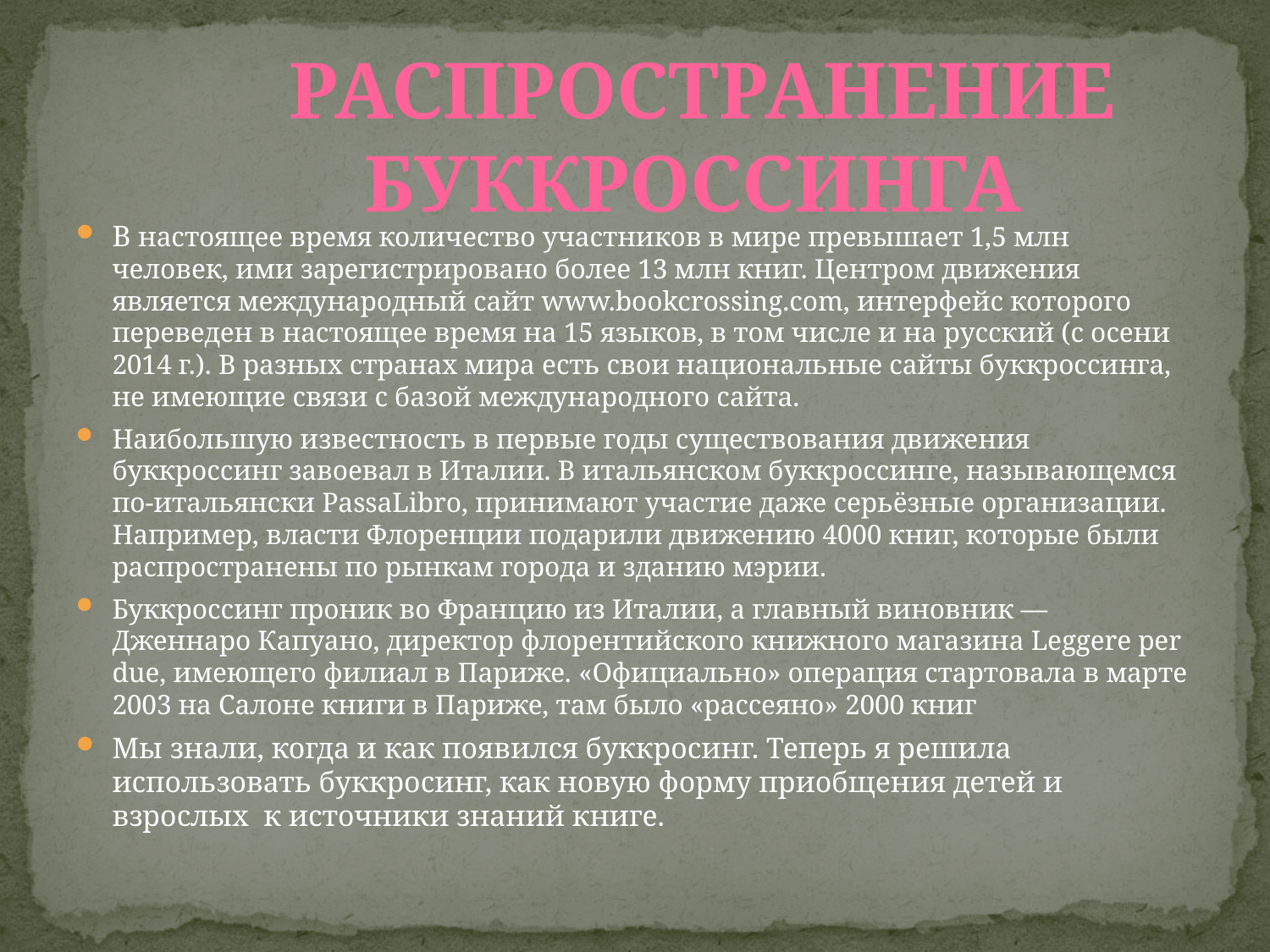

Распространение буккроссинга
В настоящее время количество участников в мире превышает 1,5 млн человек, ими зарегистрировано более 13 млн книг. Центром движения является международный сайт www.bookcrossing.com, интерфейс которого переведен в настоящее время на 15 языков, в том числе и на русский (с осени 2014 г.). В разных странах мира есть свои национальные сайты буккроссинга, не имеющие связи с базой международного сайта.
Наибольшую известность в первые годы существования движения буккроссинг завоевал в Италии. В итальянском буккроссинге, называющемся по-итальянски PassaLibro, принимают участие даже серьёзные организации. Например, власти Флоренции подарили движению 4000 книг, которые были распространены по рынкам города и зданию мэрии.
Буккроссинг проник во Францию из Италии, а главный виновник — Дженнаро Капуано, директор флорентийского книжного магазина Leggere per due, имеющего филиал в Париже. «Официально» операция стартовала в марте 2003 на Салоне книги в Париже, там было «рассеяно» 2000 книг
Мы знали, когда и как появился буккросинг. Теперь я решила использовать буккросинг, как новую форму приобщения детей и взрослых  к источники знаний книге.